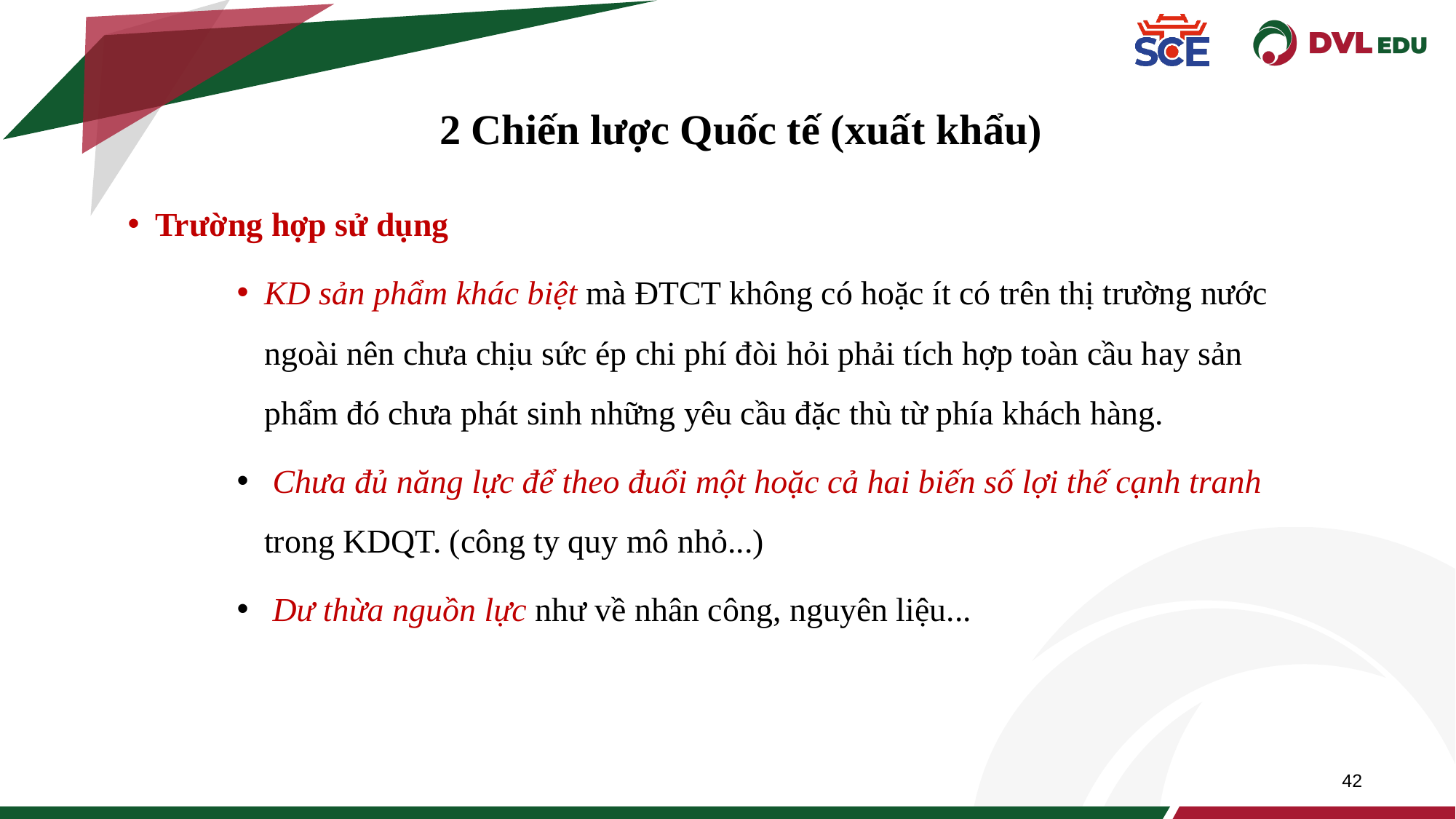

42
2 Chiến lược Quốc tế (xuất khẩu)
Trường hợp sử dụng
KD sản phẩm khác biệt mà ĐTCT không có hoặc ít có trên thị trường nước ngoài nên chưa chịu sức ép chi phí đòi hỏi phải tích hợp toàn cầu hay sản phẩm đó chưa phát sinh những yêu cầu đặc thù từ phía khách hàng.
 Chưa đủ năng lực để theo đuổi một hoặc cả hai biến số lợi thế cạnh tranh trong KDQT. (công ty quy mô nhỏ...)
 Dư thừa nguồn lực như về nhân công, nguyên liệu...

42